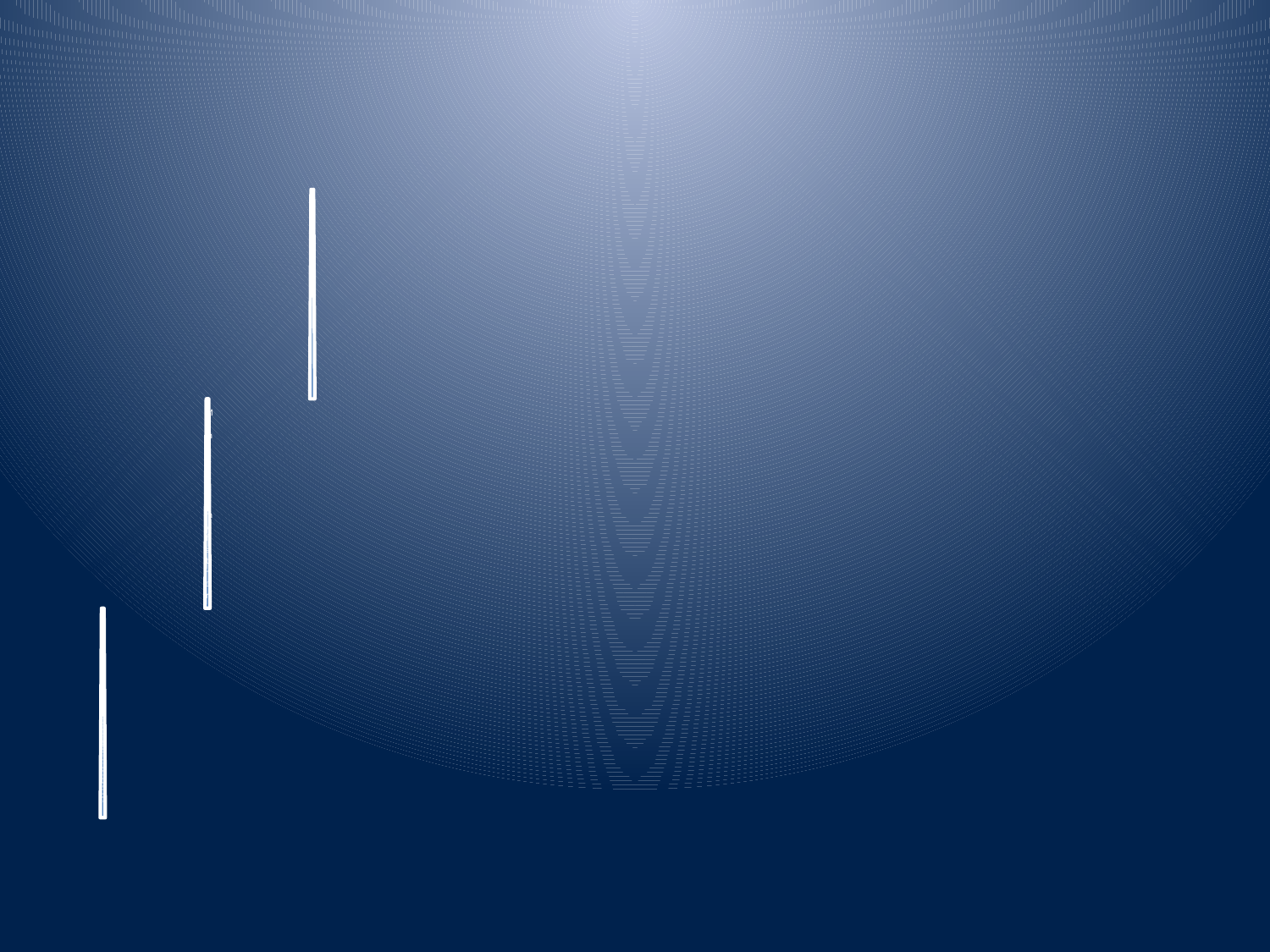

#
I
My mother + my father
My mother`s mother (grand mother)+my mother`s father(grand father)
My father`s mother (grand mother)+my  father`s father(grand father)